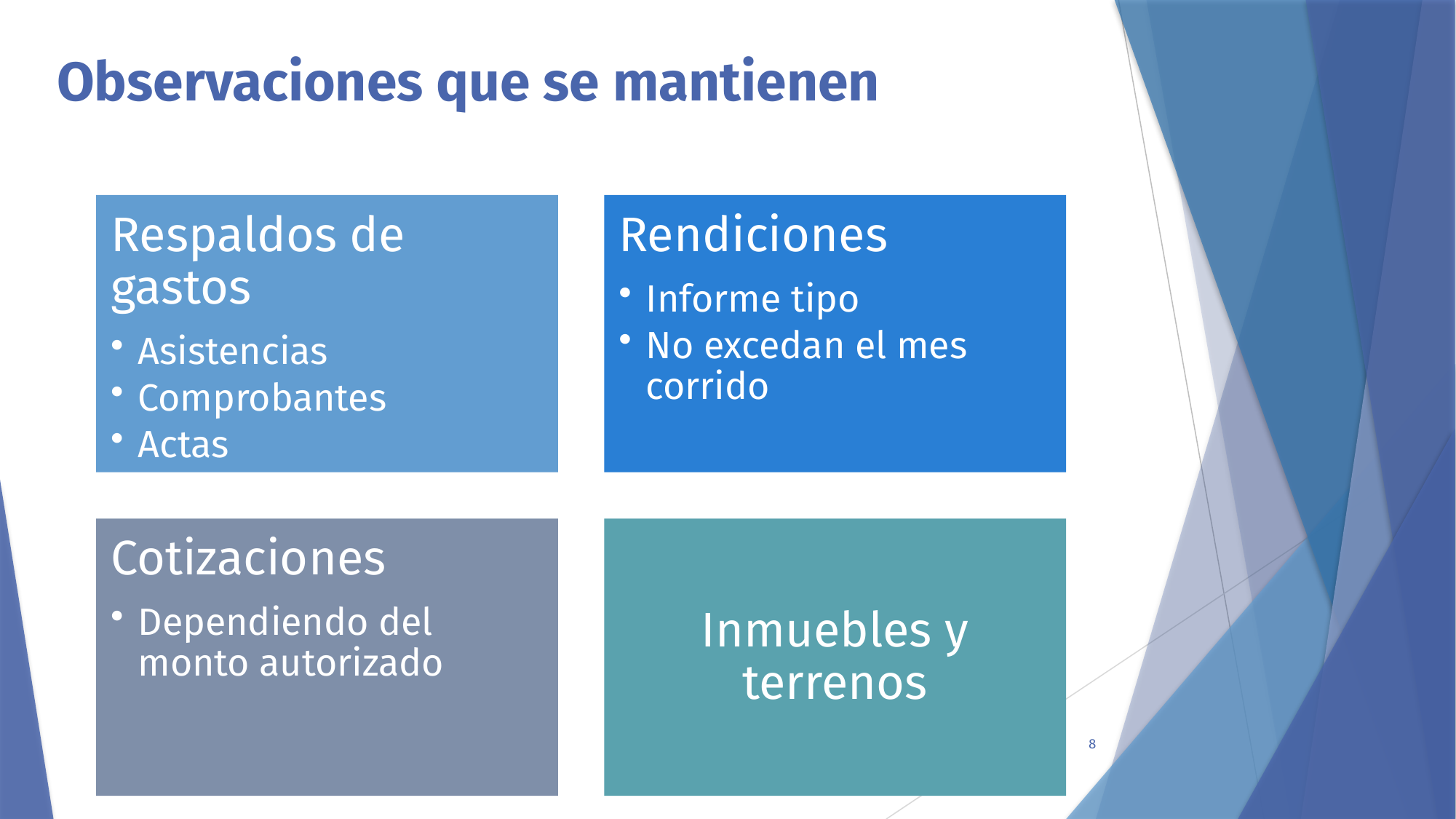

Observaciones que se mantienen
Respaldos de gastos
Asistencias
Comprobantes
Actas
Rendiciones
Informe tipo
No excedan el mes corrido
Cotizaciones
Dependiendo del monto autorizado
Inmuebles y terrenos
8